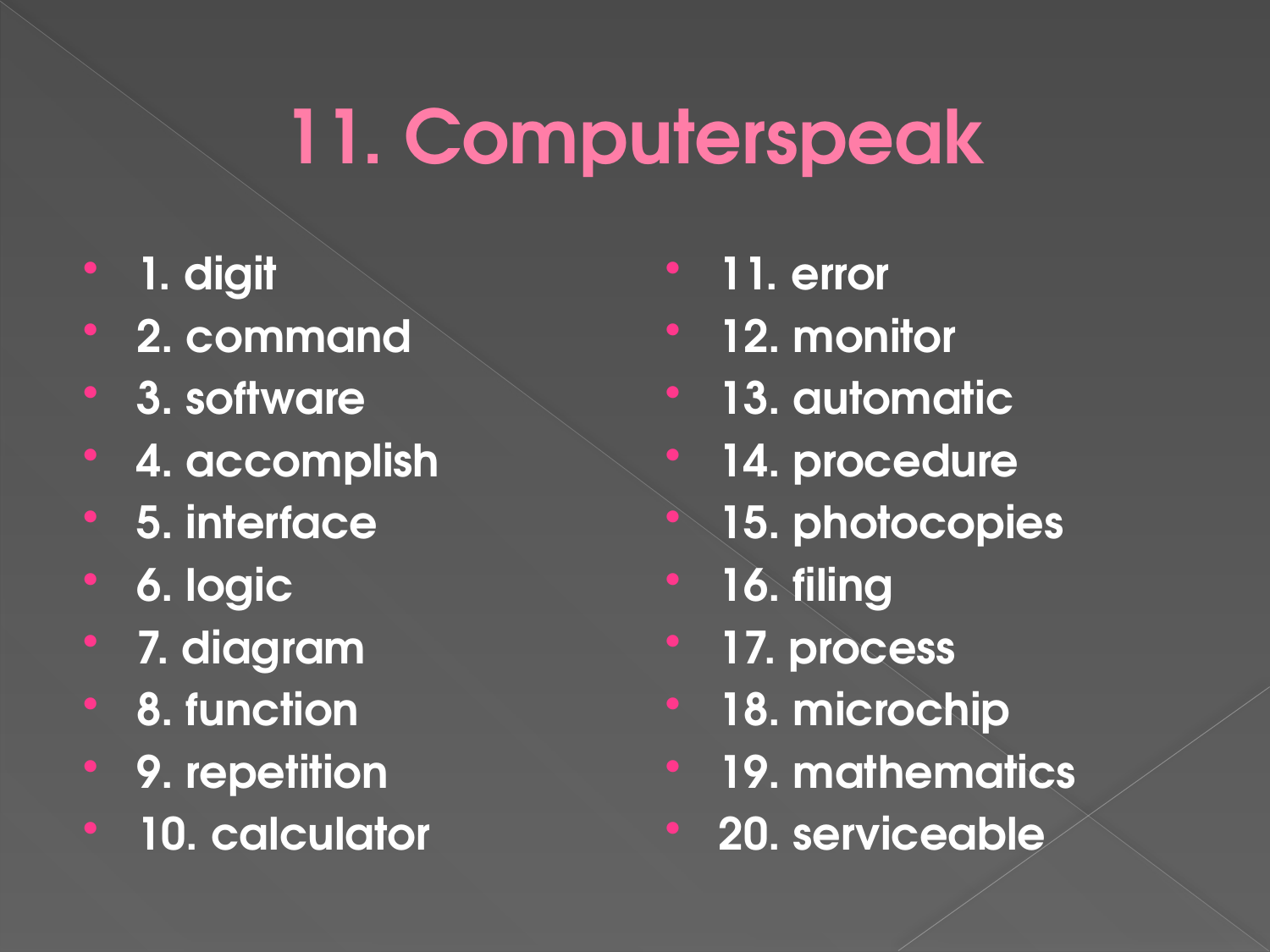

# 11. Computerspeak
1. digit
2. command
3. software
4. accomplish
5. interface
6. logic
7. diagram
8. function
9. repetition
10. calculator
11. error
12. monitor
13. automatic
14. procedure
15. photocopies
16. filing
17. process
18. microchip
19. mathematics
20. serviceable